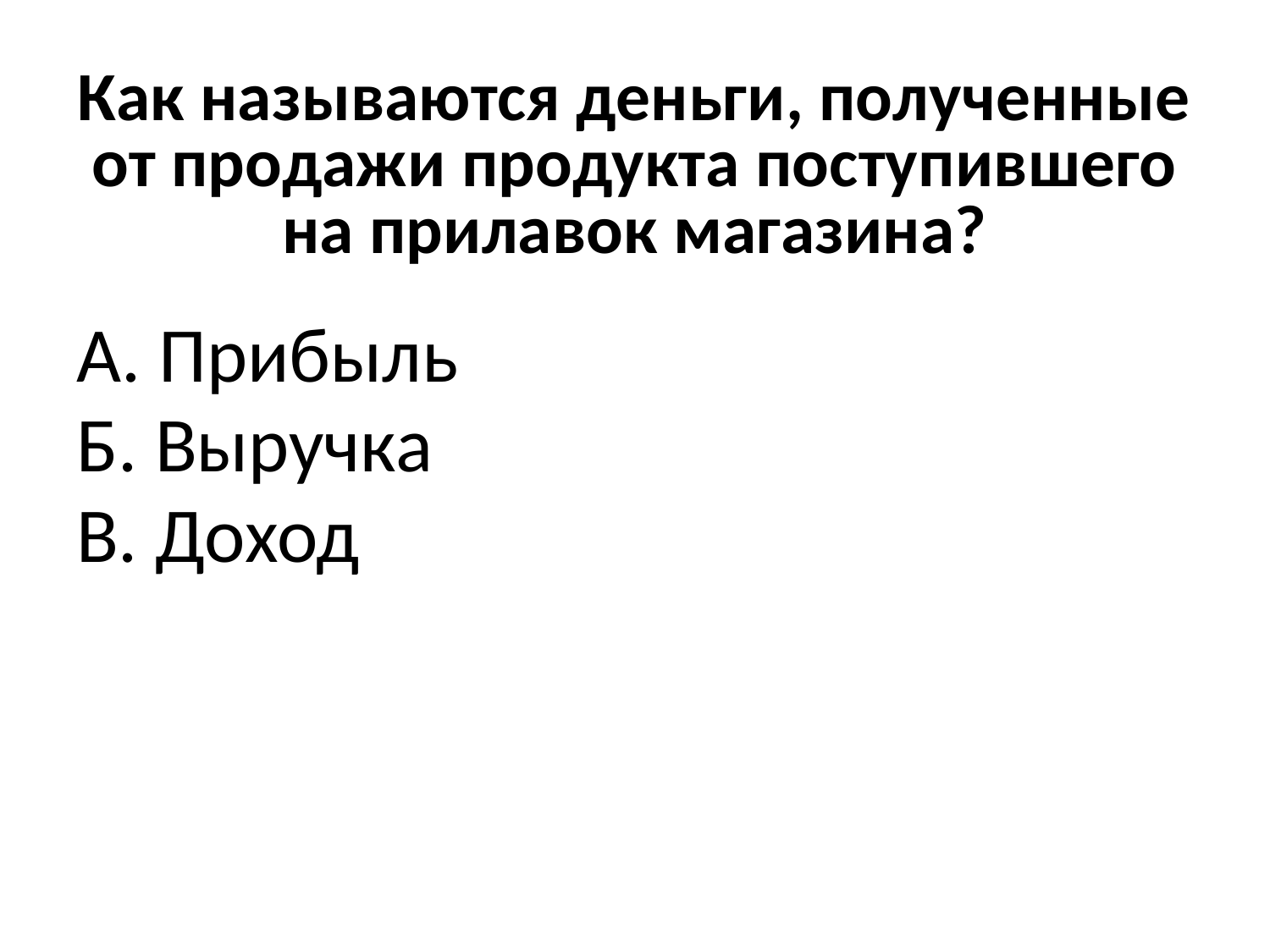

# Как называются деньги, полученные от продажи продукта поступившего на прилавок магазина?
А. Прибыль
Б. Выручка
В. Доход